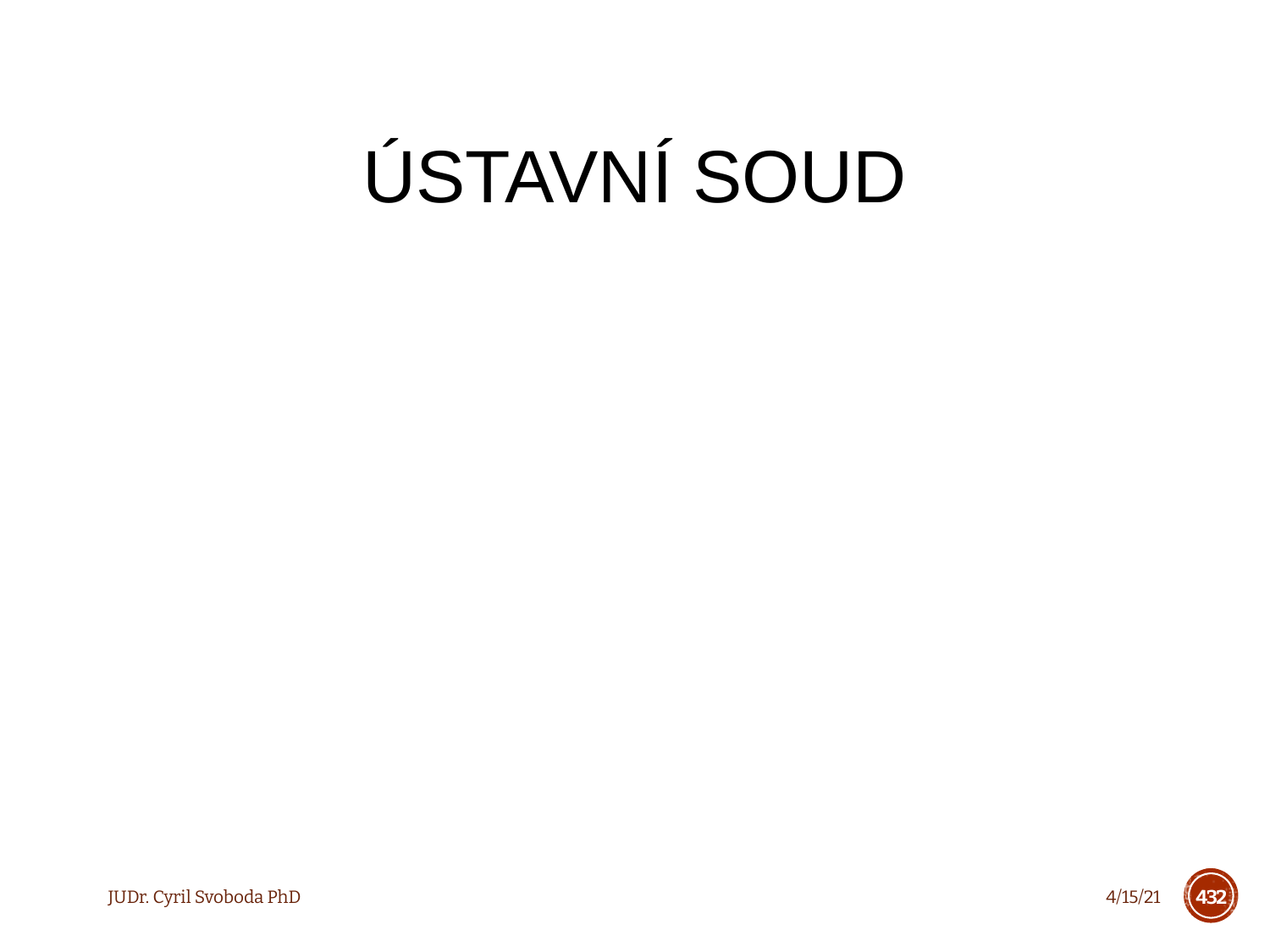

# Ústavní soud
JUDr. Cyril Svoboda PhD
4/15/21
432